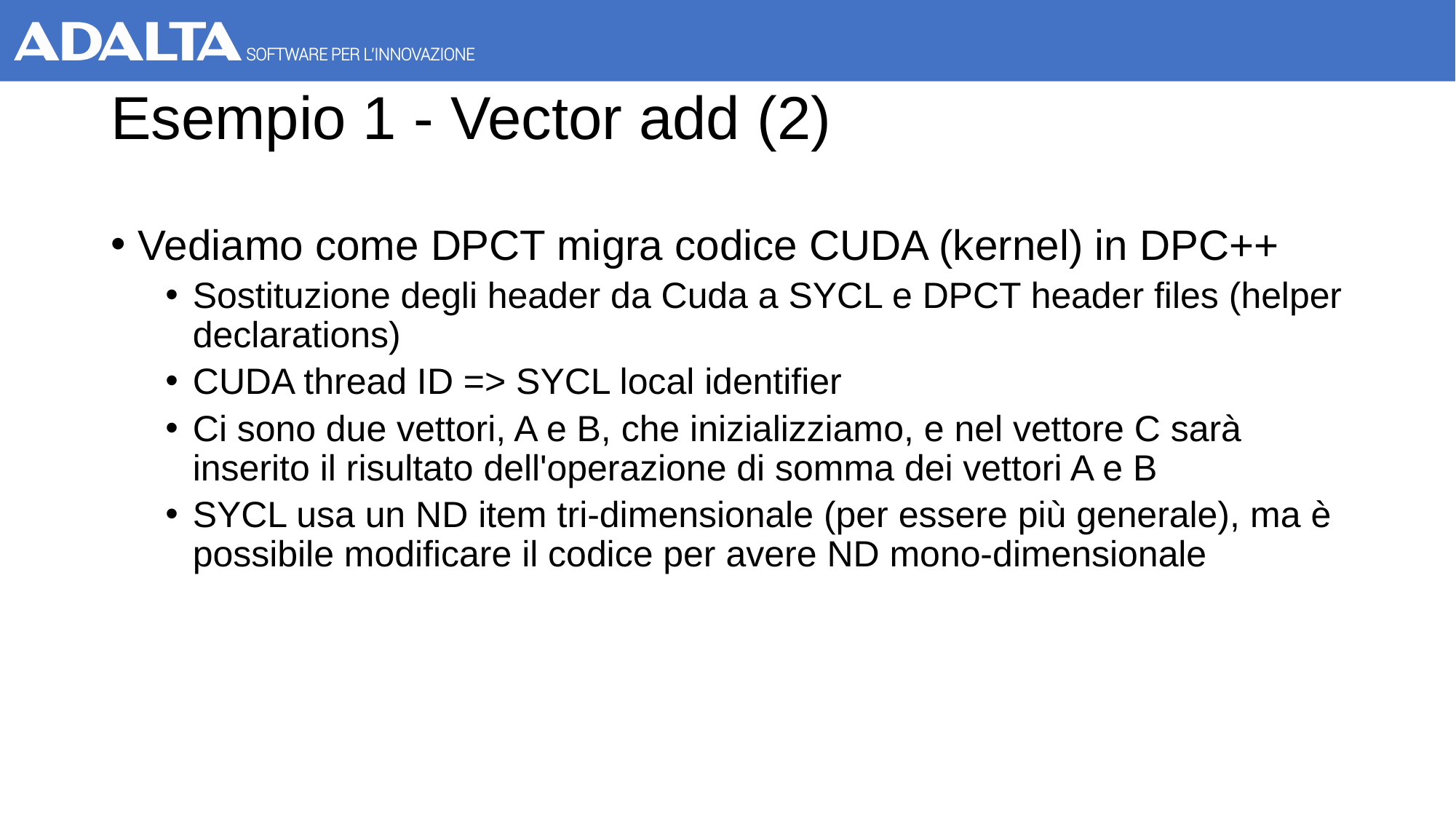

# Esempio 1 - Vector add (2)
Vediamo come DPCT migra codice CUDA (kernel) in DPC++
Sostituzione degli header da Cuda a SYCL e DPCT header files (helper declarations)
CUDA thread ID => SYCL local identifier
Ci sono due vettori, A e B, che inizializziamo, e nel vettore C sarà inserito il risultato dell'operazione di somma dei vettori A e B
SYCL usa un ND item tri-dimensionale (per essere più generale), ma è possibile modificare il codice per avere ND mono-dimensionale